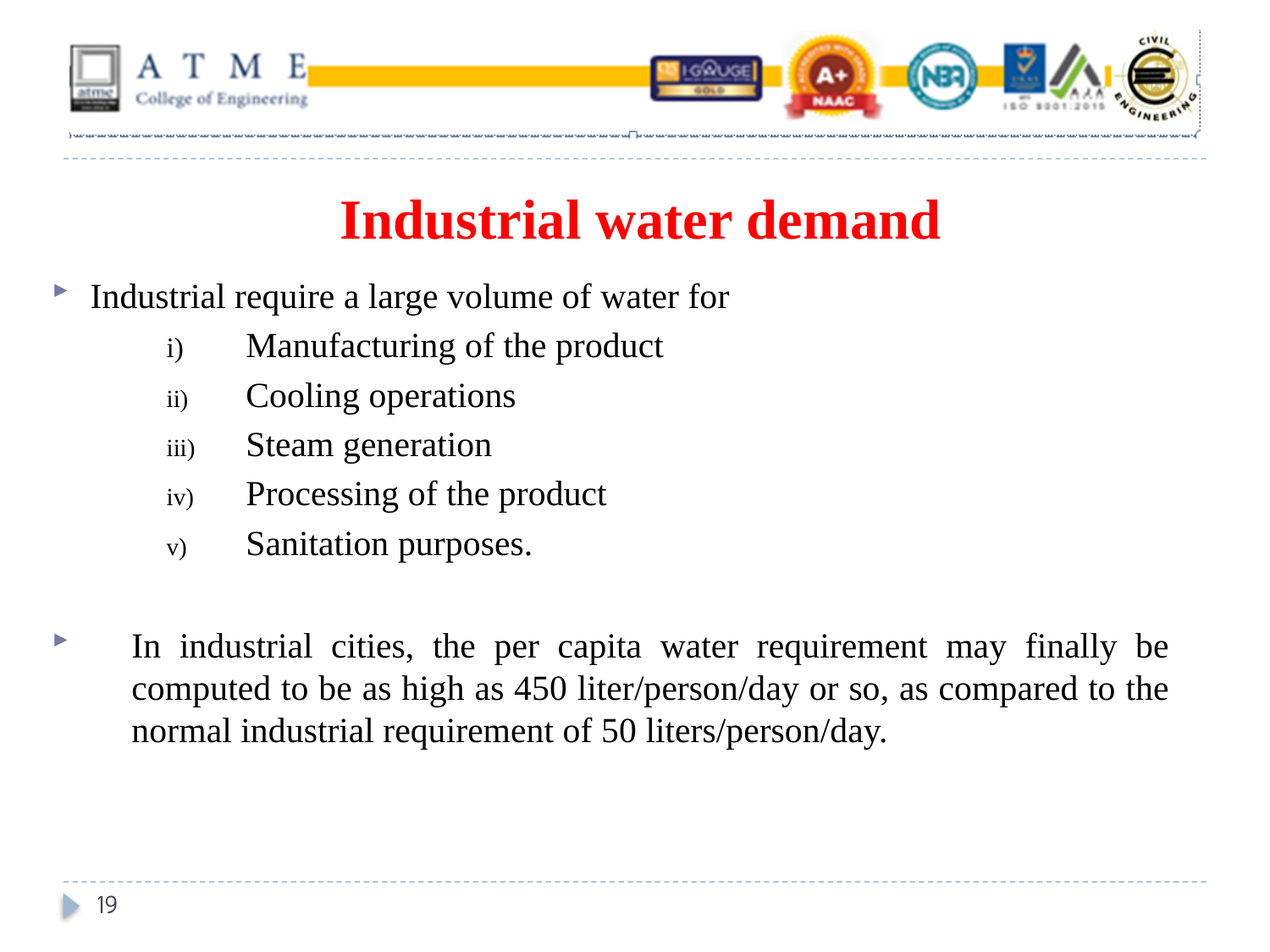

# Industrial water demand
Industrial require a large volume of water for
Manufacturing of the product
Cooling operations
Steam generation
Processing of the product
Sanitation purposes.

In industrial cities, the per capita water requirement may finally be computed to be as high as 450 liter/person/day or so, as compared to the normal industrial requirement of 50 liters/person/day.

19